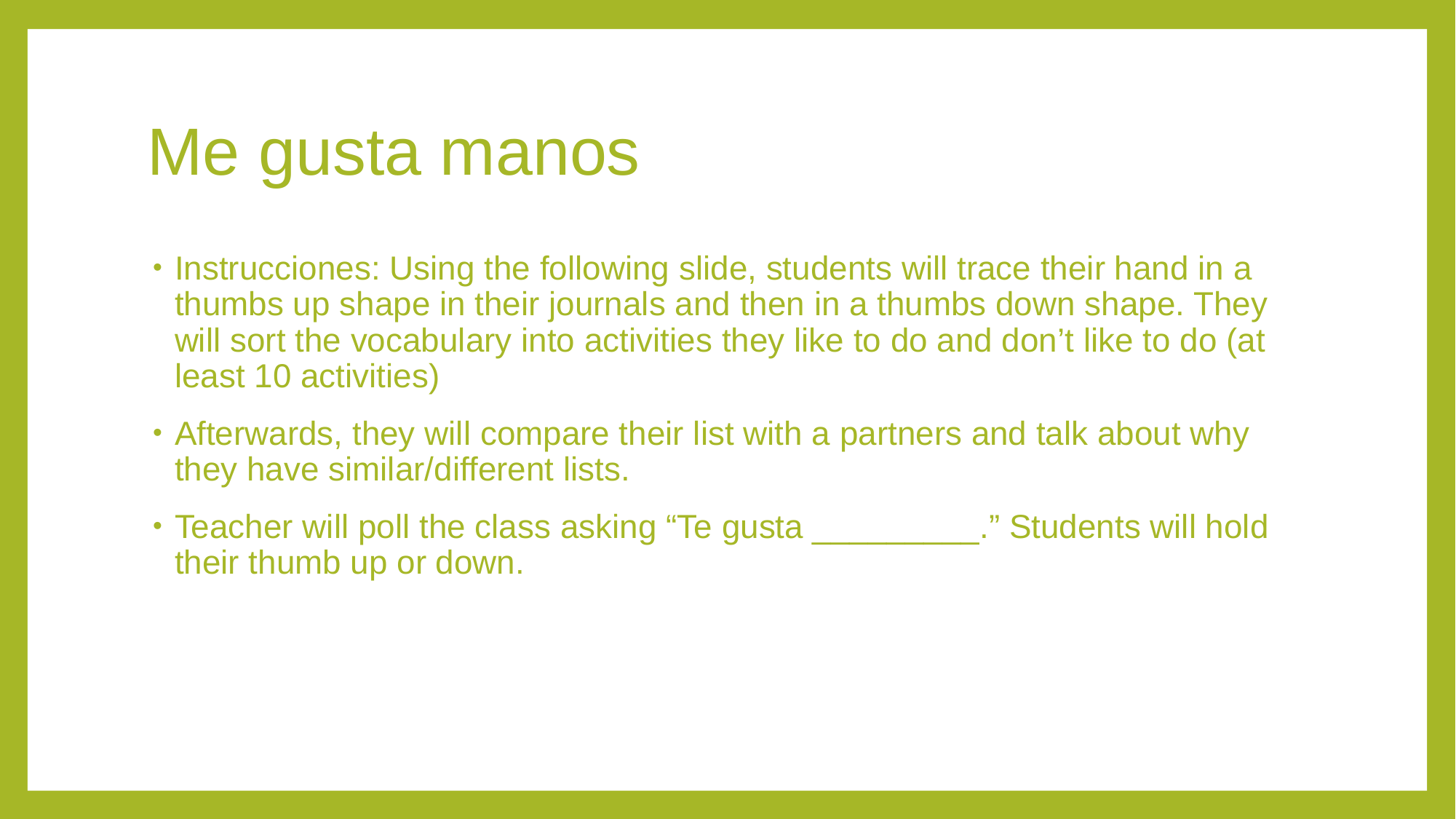

# Me gusta manos
Instrucciones: Using the following slide, students will trace their hand in a thumbs up shape in their journals and then in a thumbs down shape. They will sort the vocabulary into activities they like to do and don’t like to do (at least 10 activities)
Afterwards, they will compare their list with a partners and talk about why they have similar/different lists.
Teacher will poll the class asking “Te gusta _________.” Students will hold their thumb up or down.